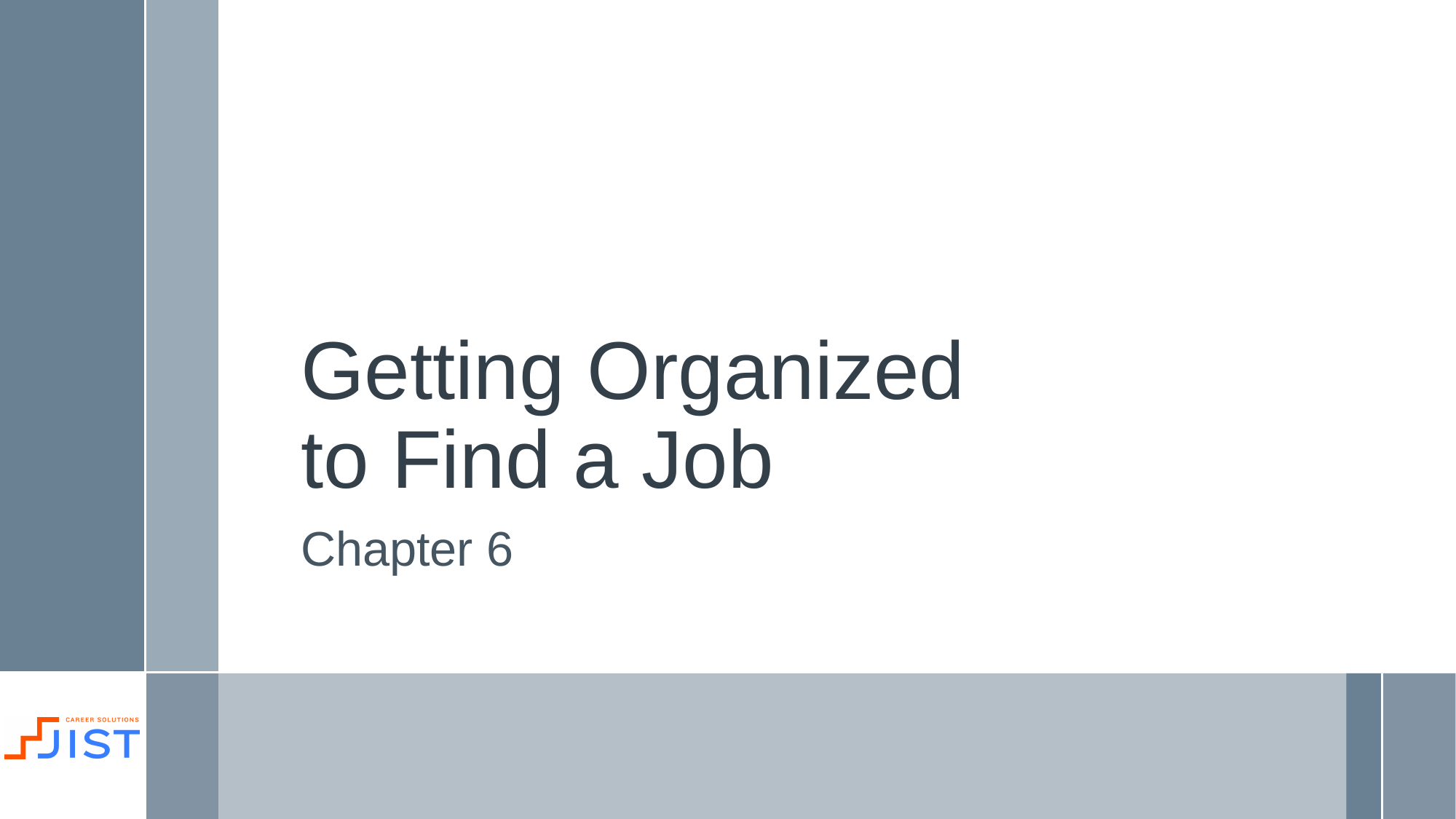

# Getting Organized to Find a Job
Chapter 6